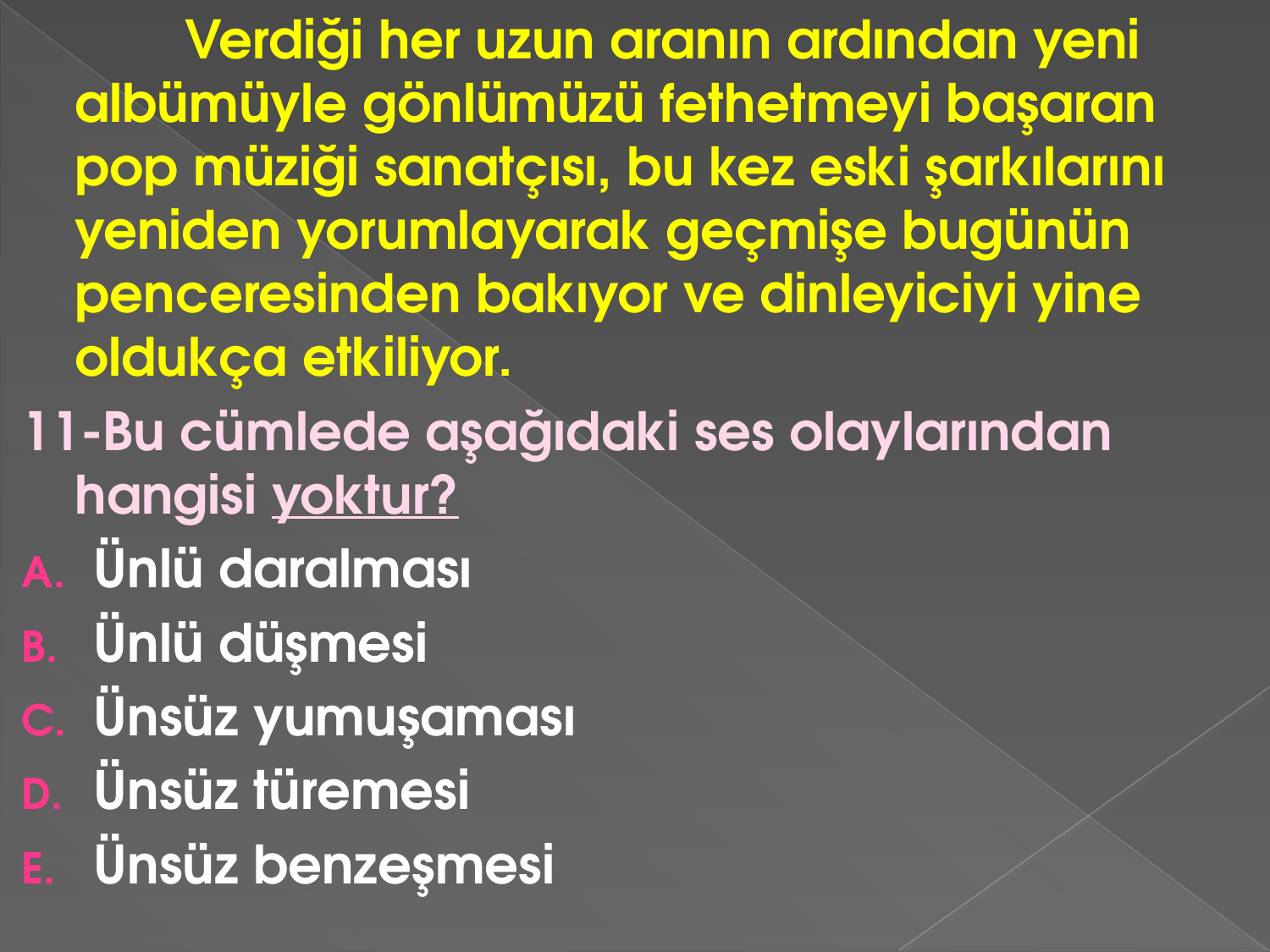

Verdiği her uzun aranın ardından yeni albümüyle gönlümüzü fethetmeyi başaran pop müziği sanatçısı, bu kez eski şarkılarını yeniden yorumlayarak geçmişe bugünün penceresinden bakıyor ve dinleyiciyi yine oldukça etkiliyor.
11-Bu cümlede aşağıdaki ses olaylarından hangisi yoktur?
Ünlü daralması
Ünlü düşmesi
Ünsüz yumuşaması
Ünsüz türemesi
Ünsüz benzeşmesi